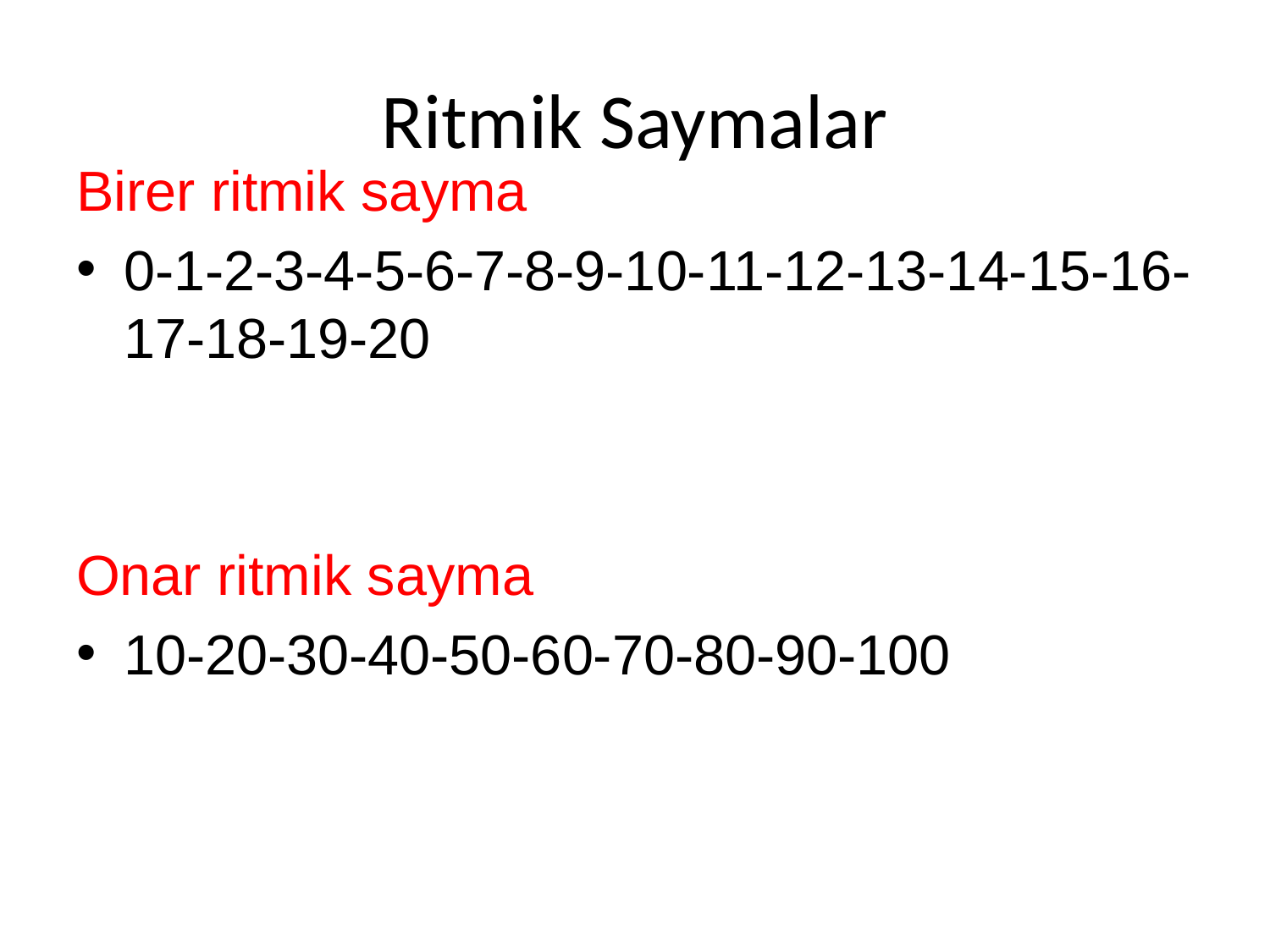

# Ritmik Saymalar
Birer ritmik sayma
0-1-2-3-4-5-6-7-8-9-10-11-12-13-14-15-16-17-18-19-20

Onar ritmik sayma
10-20-30-40-50-60-70-80-90-100